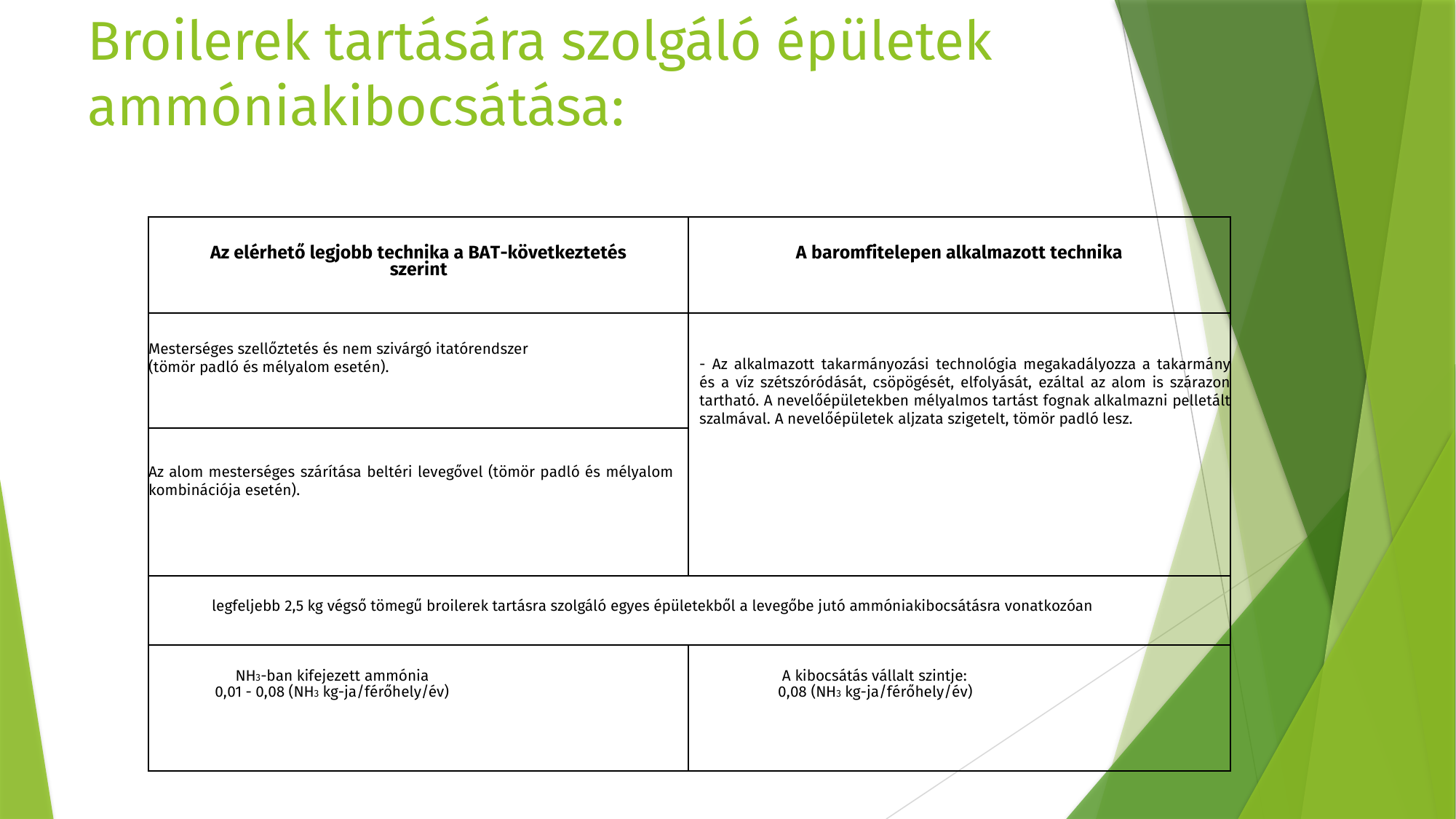

# Broilerek tartására szolgáló épületek ammóniakibocsátása:
| Az elérhető legjobb technika a BAT-következtetés szerint | A baromfitelepen alkalmazott technika |
| --- | --- |
| Mesterséges szellőztetés és nem szivárgó itatórendszer (tömör padló és mélyalom esetén). | - Az alkalmazott takarmányozási technológia megakadályozza a takarmány és a víz szétszóródását, csöpögését, elfolyását, ezáltal az alom is szárazon tartható. A nevelőépületekben mélyalmos tartást fognak alkalmazni pelletált szalmával. A nevelőépületek aljzata szigetelt, tömör padló lesz. |
| Az alom mesterséges szárítása beltéri levegővel (tömör padló és mélyalom kombinációja esetén). |  |
| legfeljebb 2,5 kg végső tömegű broilerek tartásra szolgáló egyes épületekből a levegőbe jutó ammóniakibocsátásra vonatkozóan |  |
| NH3-ban kifejezett ammónia 0,01 - 0,08 (NH3 kg-ja/férőhely/év) | A kibocsátás vállalt szintje: 0,08 (NH3 kg-ja/férőhely/év) |